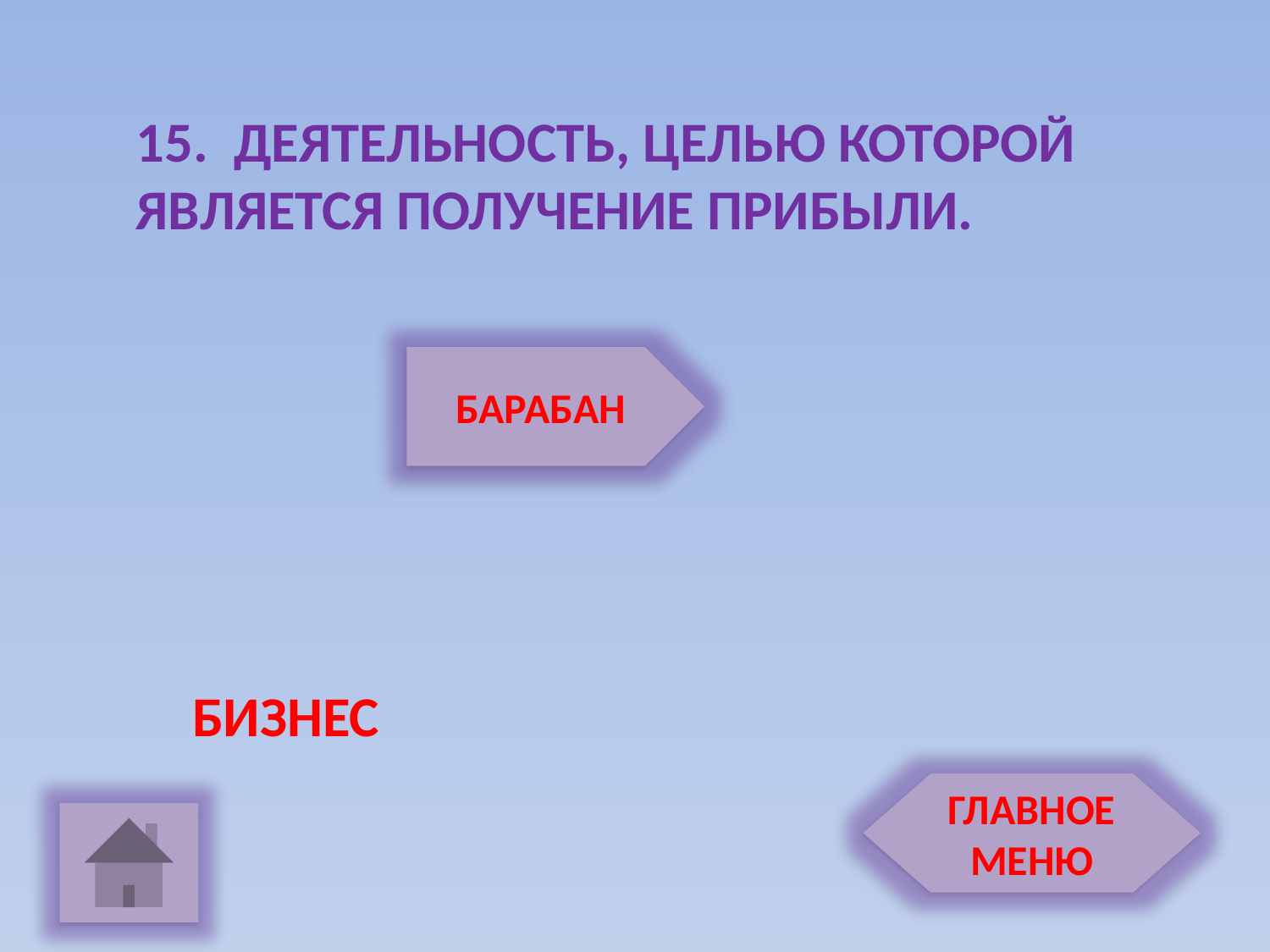

15.  ДЕЯТЕЛЬНОСТЬ, ЦЕЛЬЮ КОТОРОЙ
ЯВЛЯЕТСЯ ПОЛУЧЕНИЕ ПРИБЫЛИ.
БАРАБАН
БИЗНЕС
ГЛАВНОЕ МЕНЮ